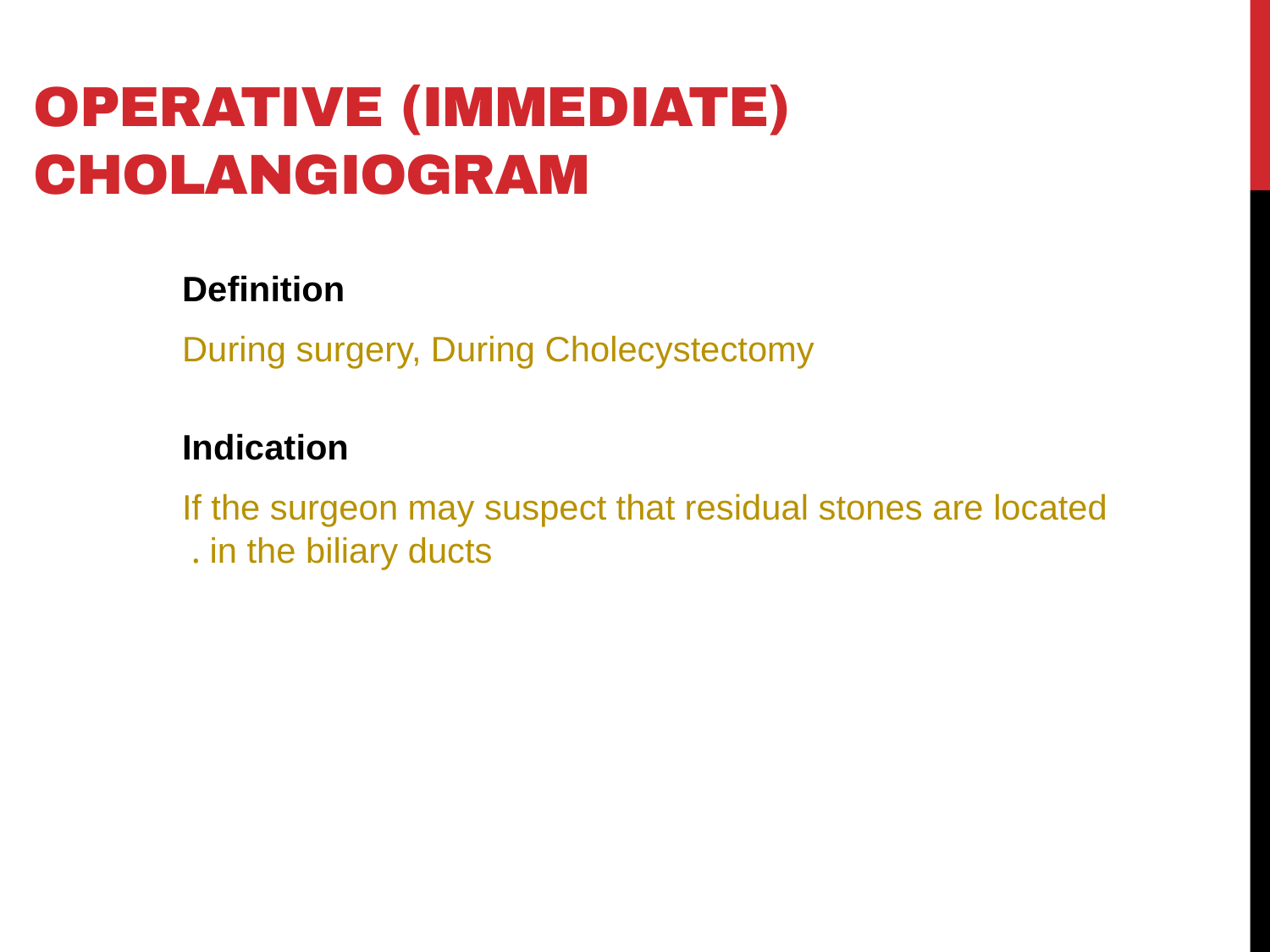

# Operative (Immediate) Cholangiogram
Definition
During surgery, During Cholecystectomy

Indication
If the surgeon may suspect that residual stones are located in the biliary ducts .